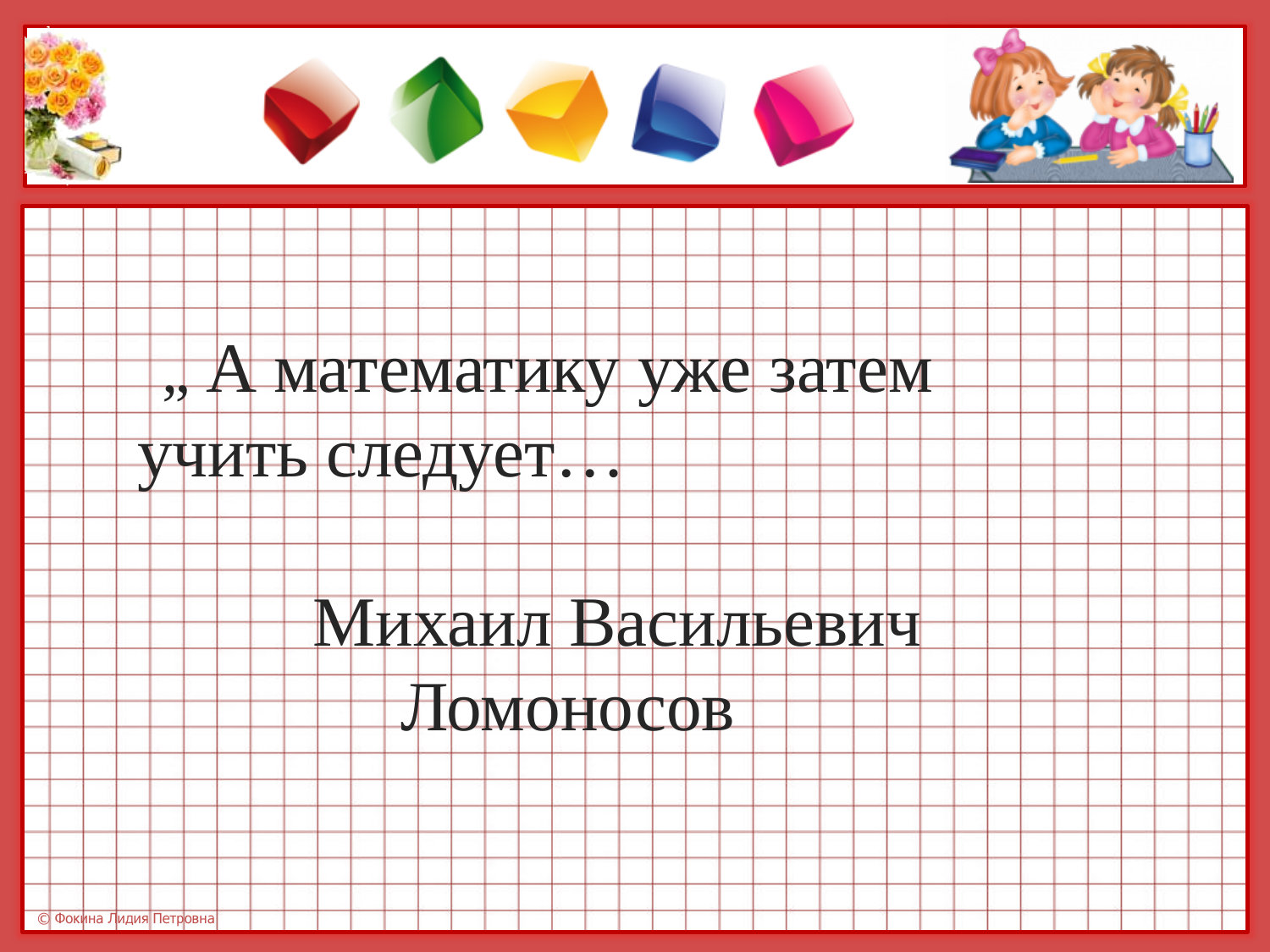

#

  „ А математику уже затем учить следует…

          Михаил Васильевич                    Ломоносов